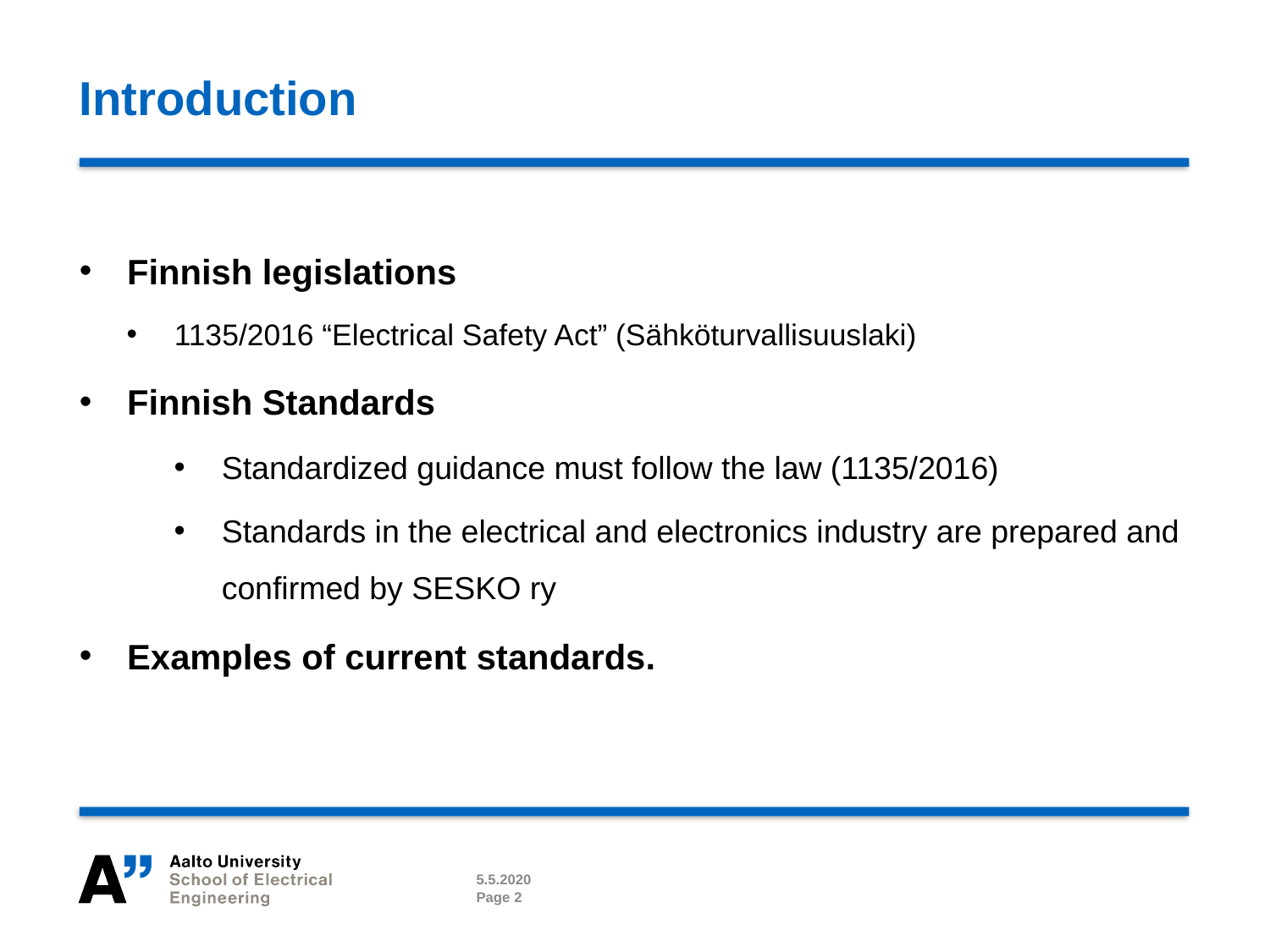

# Introduction
Finnish legislations
1135/2016 “Electrical Safety Act” (Sähköturvallisuuslaki)
Finnish Standards
Standardized guidance must follow the law (1135/2016)
Standards in the electrical and electronics industry are prepared and confirmed by SESKO ry
Examples of current standards.

5.5.2020
Page 2